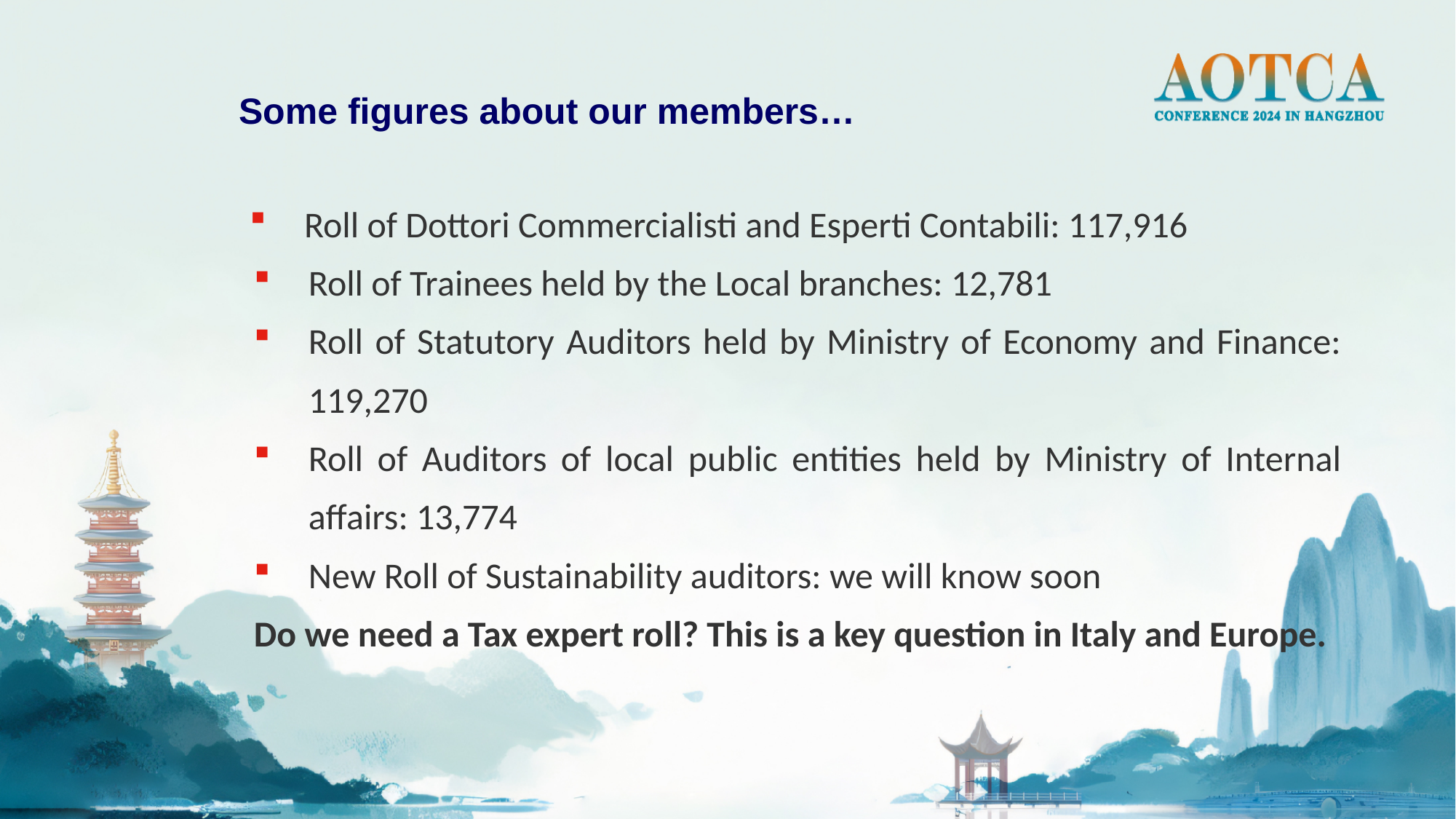

Some figures about our members…
Roll of Dottori Commercialisti and Esperti Contabili: 117,916
Roll of Trainees held by the Local branches: 12,781
Roll of Statutory Auditors held by Ministry of Economy and Finance: 119,270
Roll of Auditors of local public entities held by Ministry of Internal affairs: 13,774
New Roll of Sustainability auditors: we will know soon
Do we need a Tax expert roll? This is a key question in Italy and Europe.